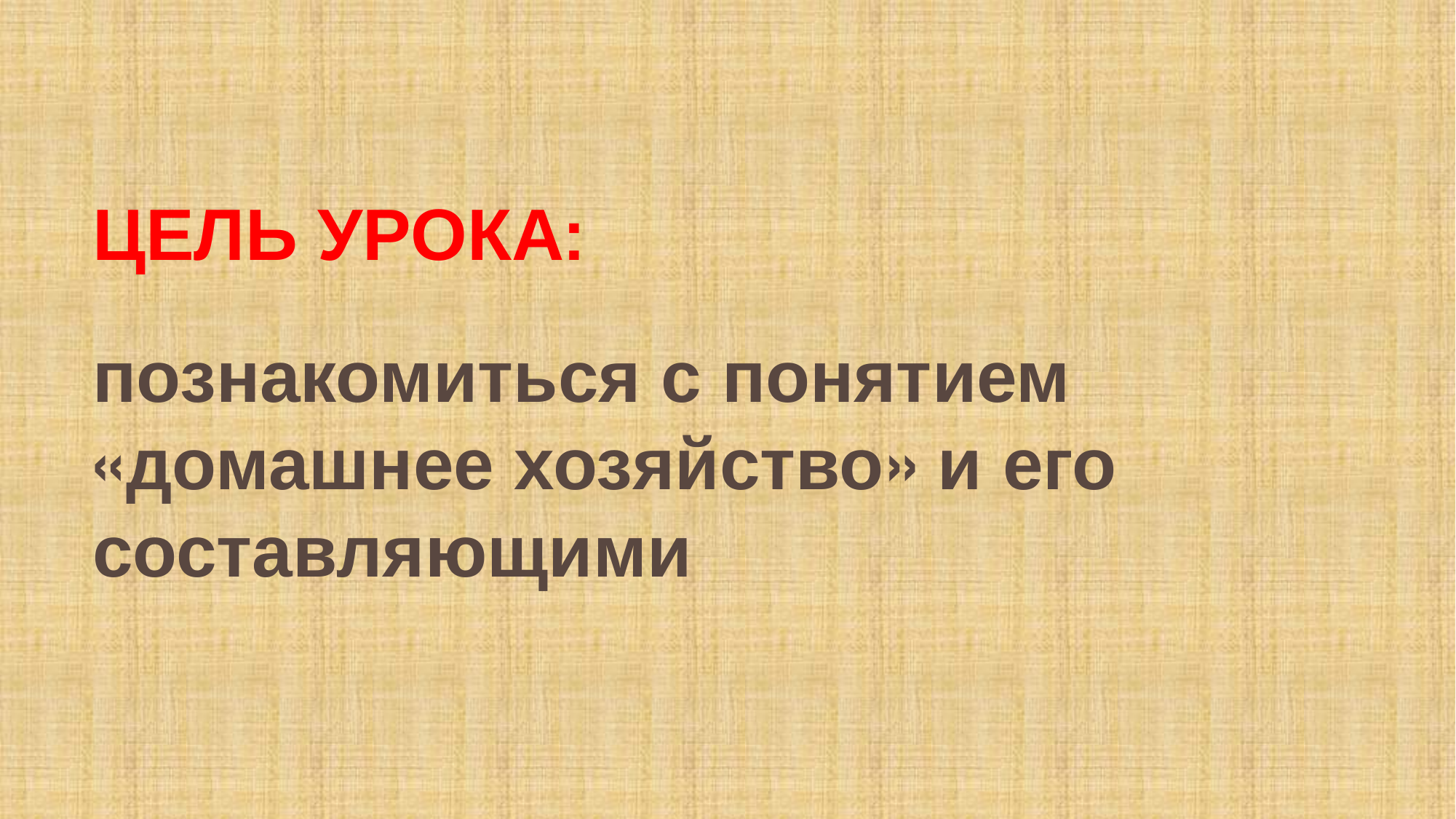

# Цель урока:
познакомиться с понятием «домашнее хозяйство» и его составляющими